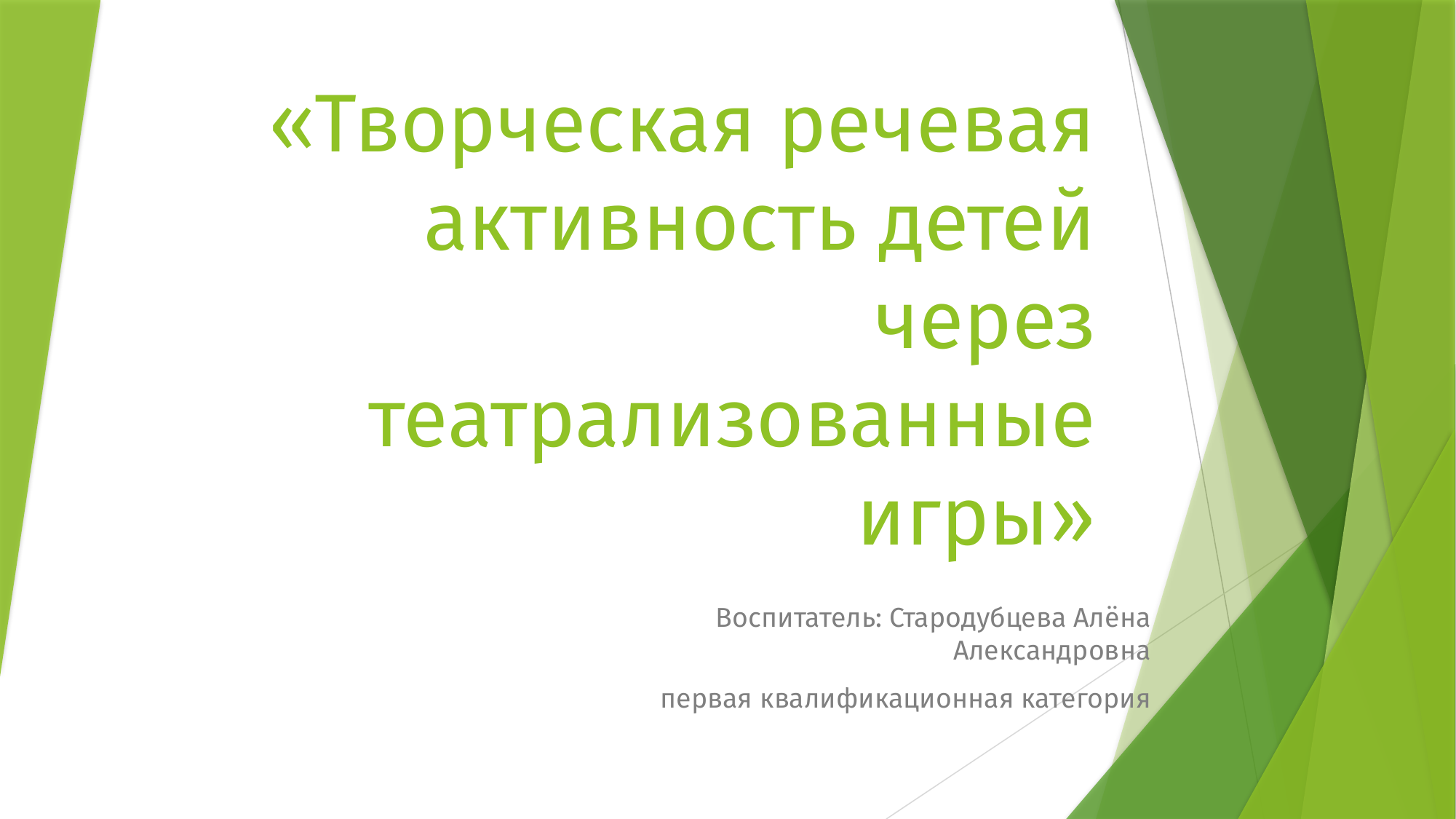

# «Творческая речевая активность детей через театрализованные игры»
Воспитатель: Стародубцева Алёна Александровна
первая квалификационная категория